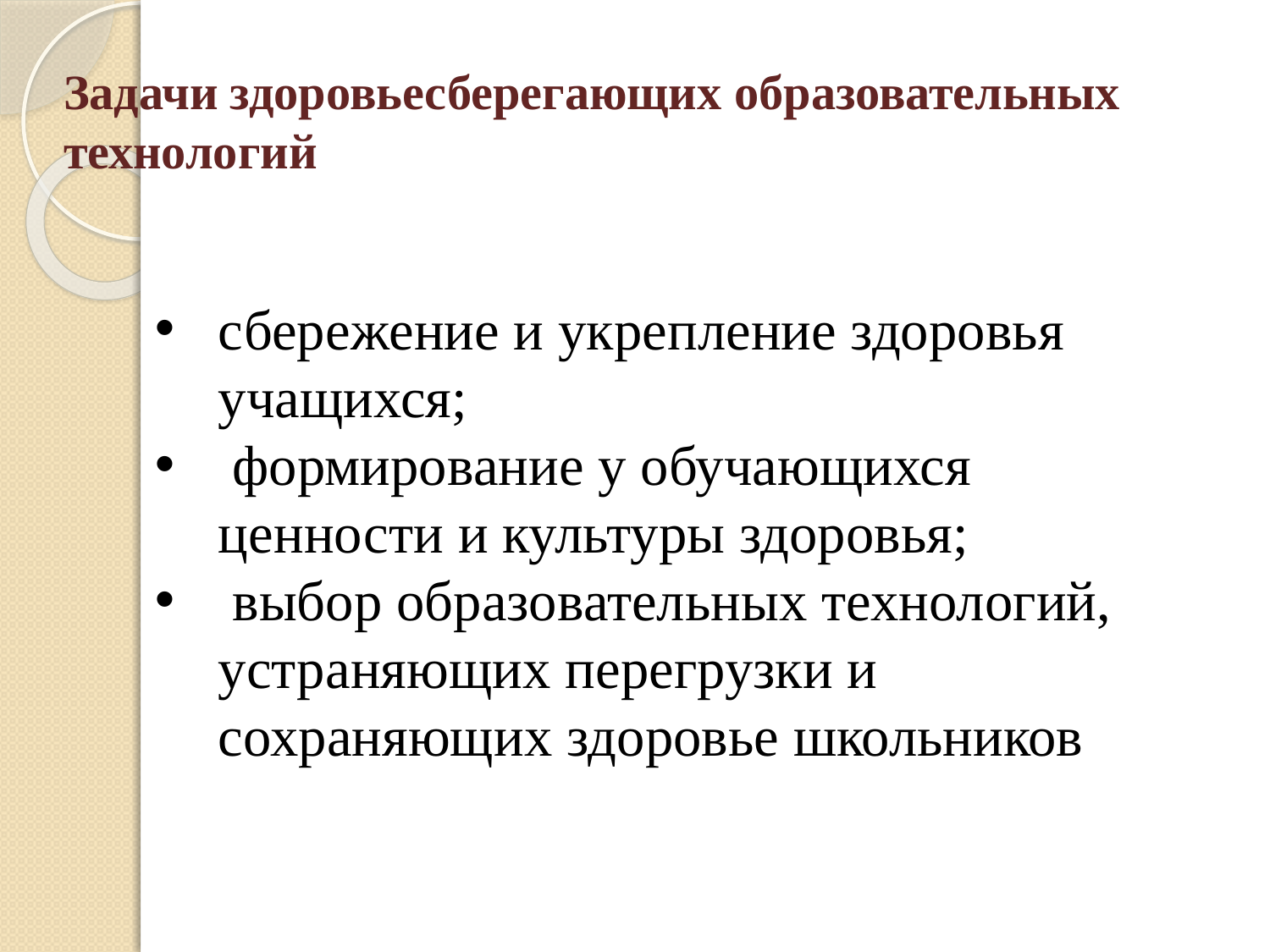

# Задачи здоровьесберегающих образовательных технологий
сбережение и укрепление здоровья учащихся;
 формирование у обучающихся ценности и культуры здоровья;
 выбор образовательных технологий, устраняющих перегрузки и сохраняющих здоровье школьников